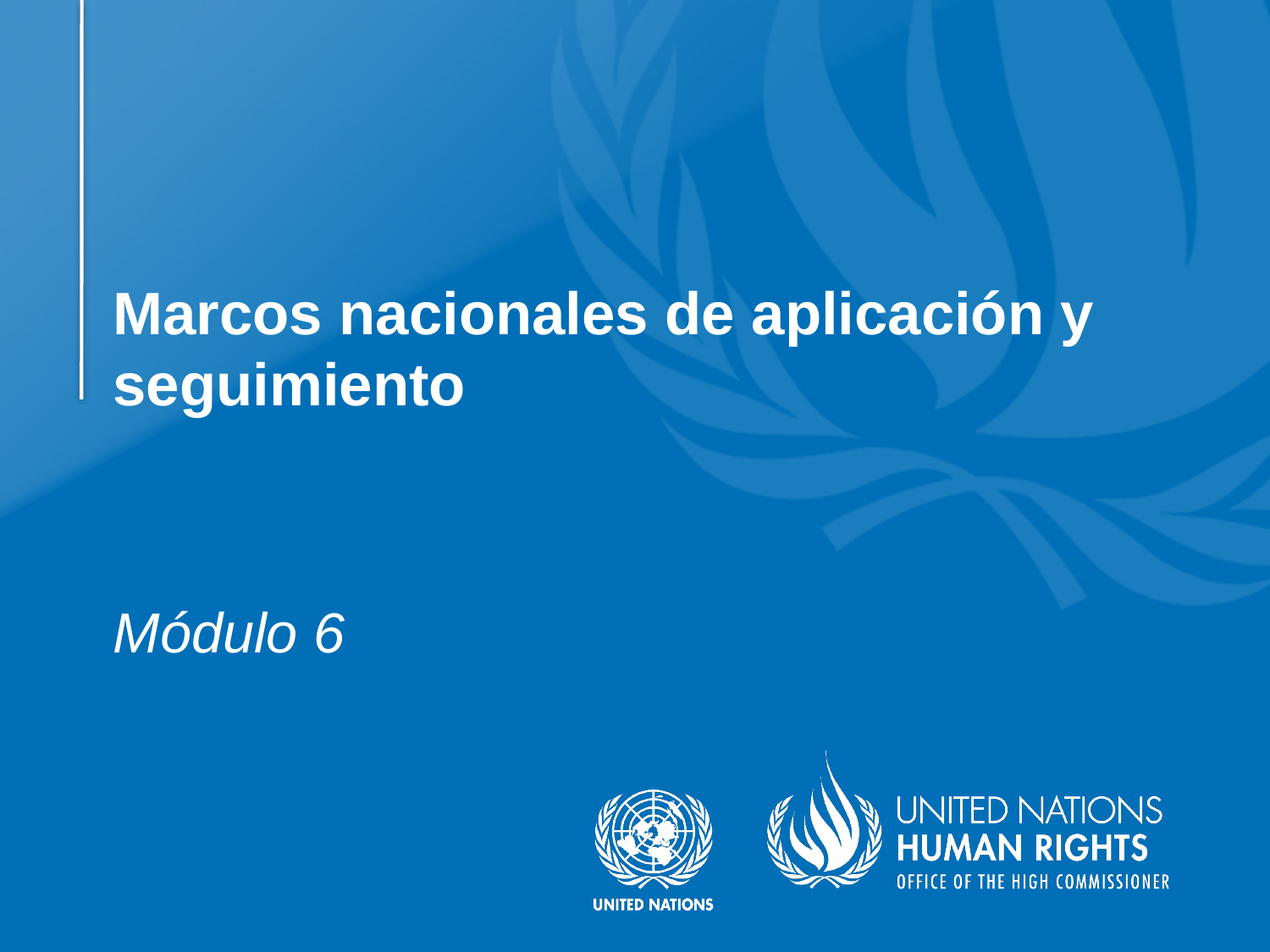

# Marcos nacionales de aplicación y seguimiento
Módulo 6